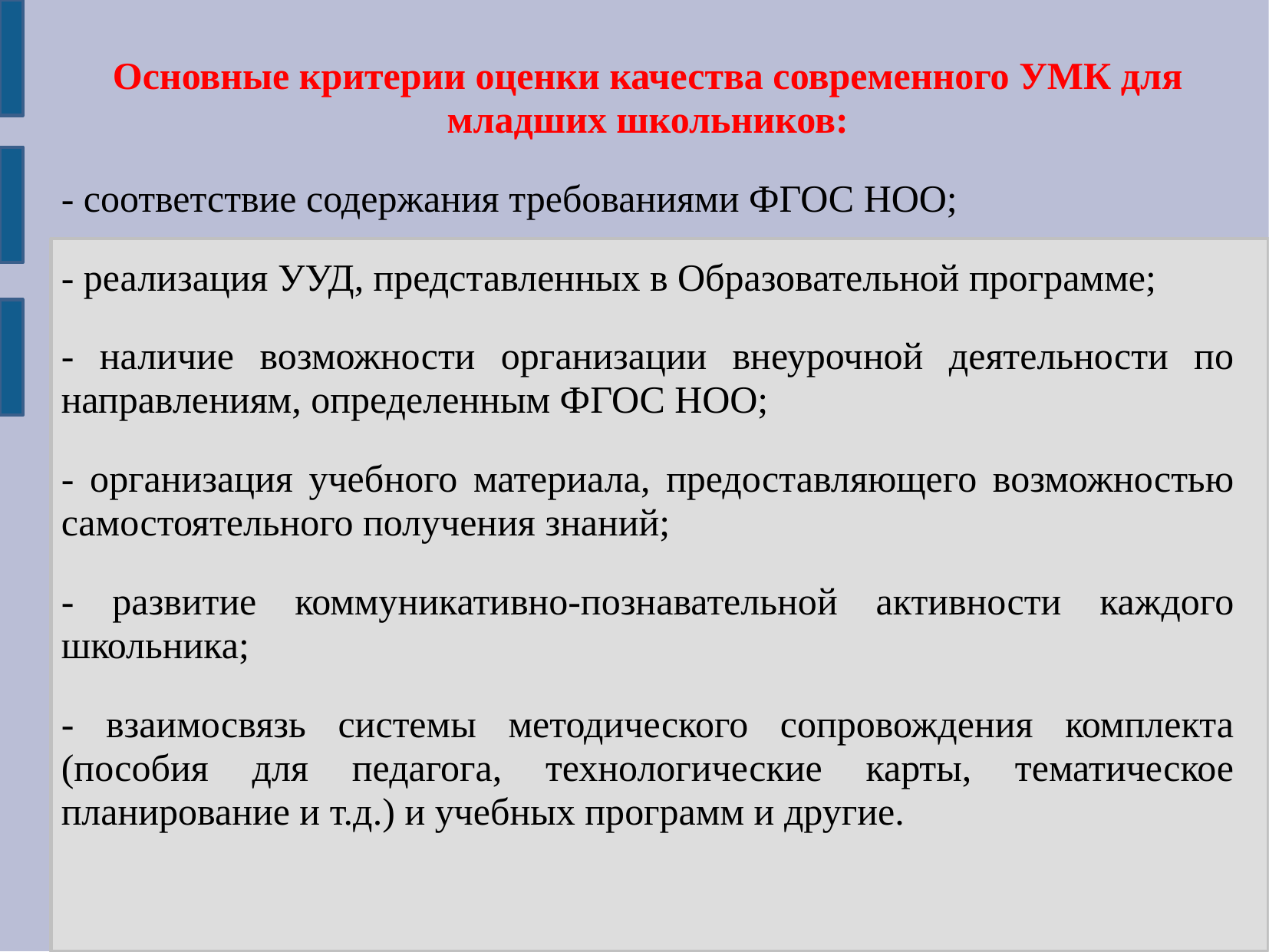

Основные критерии оценки качества современного УМК для младших школьников:
- соответствие содержания требованиями ФГОС НОО;
- реализация УУД, представленных в Образовательной программе;
- наличие возможности организации внеурочной деятельности по направлениям, определенным ФГОС НОО;
- организация учебного материала, предоставляющего возможностью самостоятельного получения знаний;
- развитие коммуникативно-познавательной активности каждого школьника;
- взаимосвязь системы методического сопровождения комплекта (пособия для педагога, технологические карты, тематическое планирование и т.д.) и учебных программ и другие.